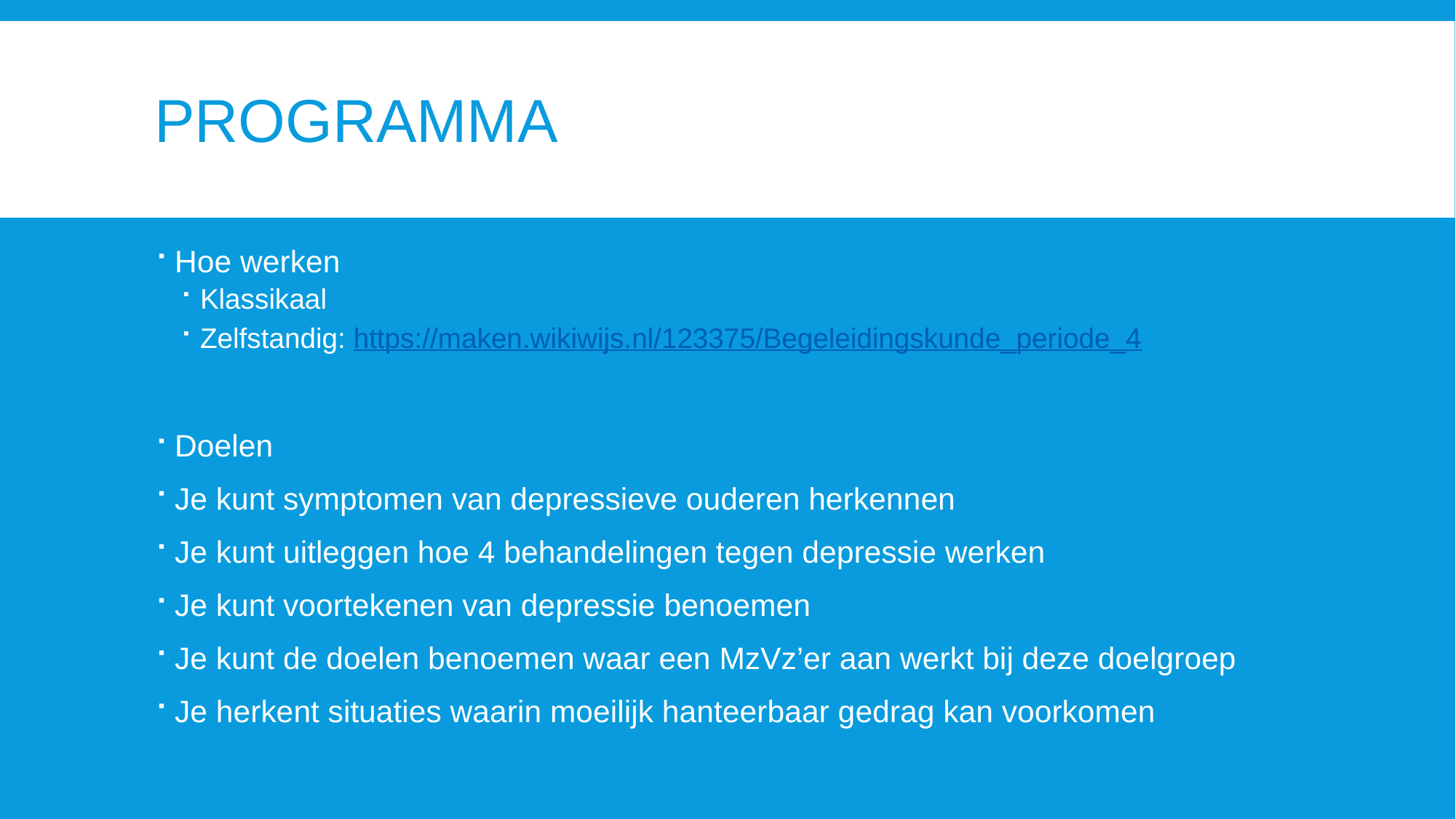

# Programma
Hoe werken
Klassikaal
Zelfstandig: https://maken.wikiwijs.nl/123375/Begeleidingskunde_periode_4

Doelen
Je kunt symptomen van depressieve ouderen herkennen
Je kunt uitleggen hoe 4 behandelingen tegen depressie werken
Je kunt voortekenen van depressie benoemen
Je kunt de doelen benoemen waar een MzVz’er aan werkt bij deze doelgroep
Je herkent situaties waarin moeilijk hanteerbaar gedrag kan voorkomen